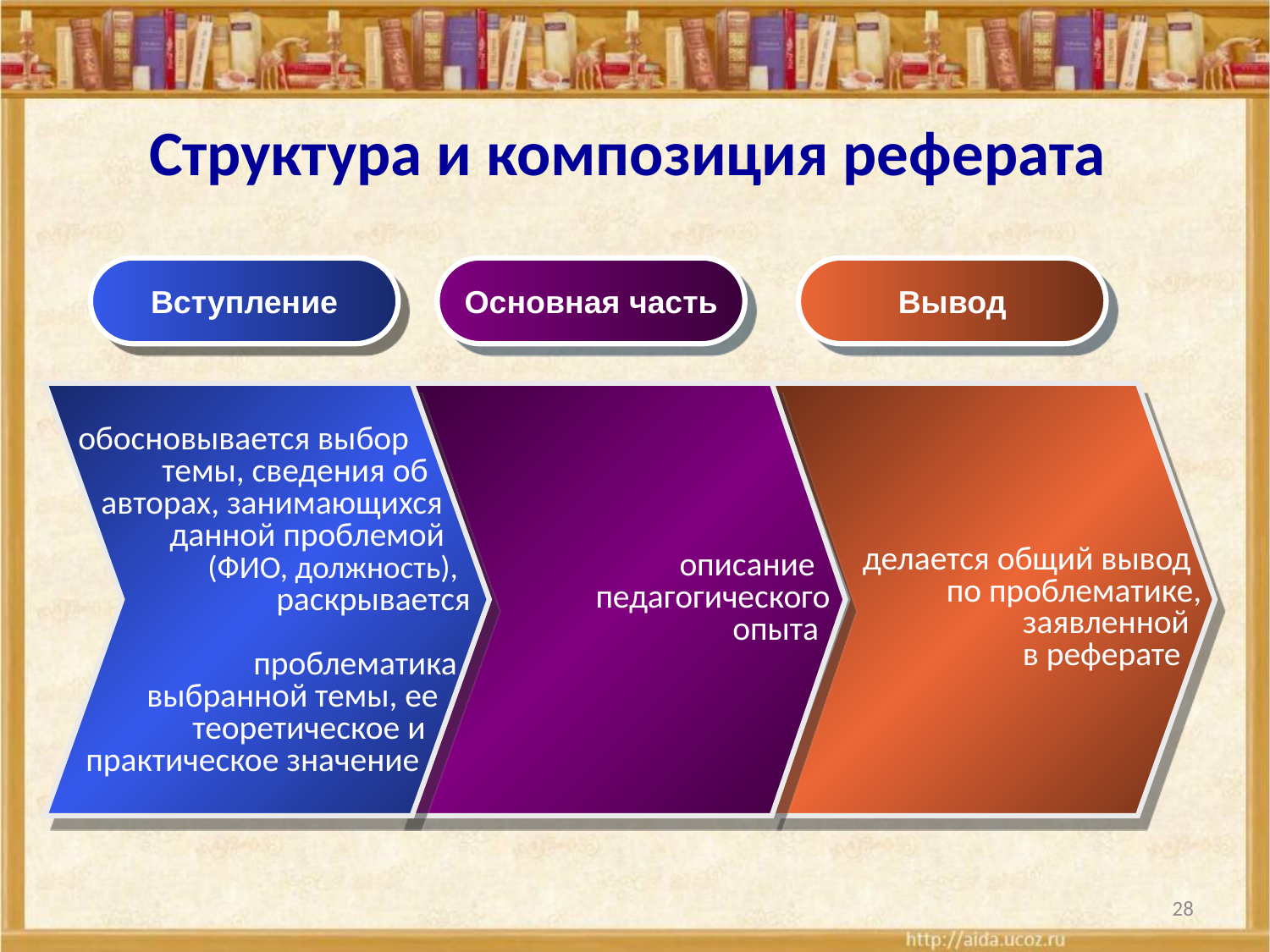

Структура и композиция реферата
Вступление
Основная часть
Вывод

 обосновывается выбор
            темы, сведения об
    авторах, занимающихся
             данной проблемой
                  (ФИО, должность),
                           раскрывается
                        проблематика
          выбранной темы, ее
                теоретическое и
  практическое значение
делается общий вывод
           по проблематике,
                     заявленной
                     в реферате
                описание
     педагогического
                       опыта
28